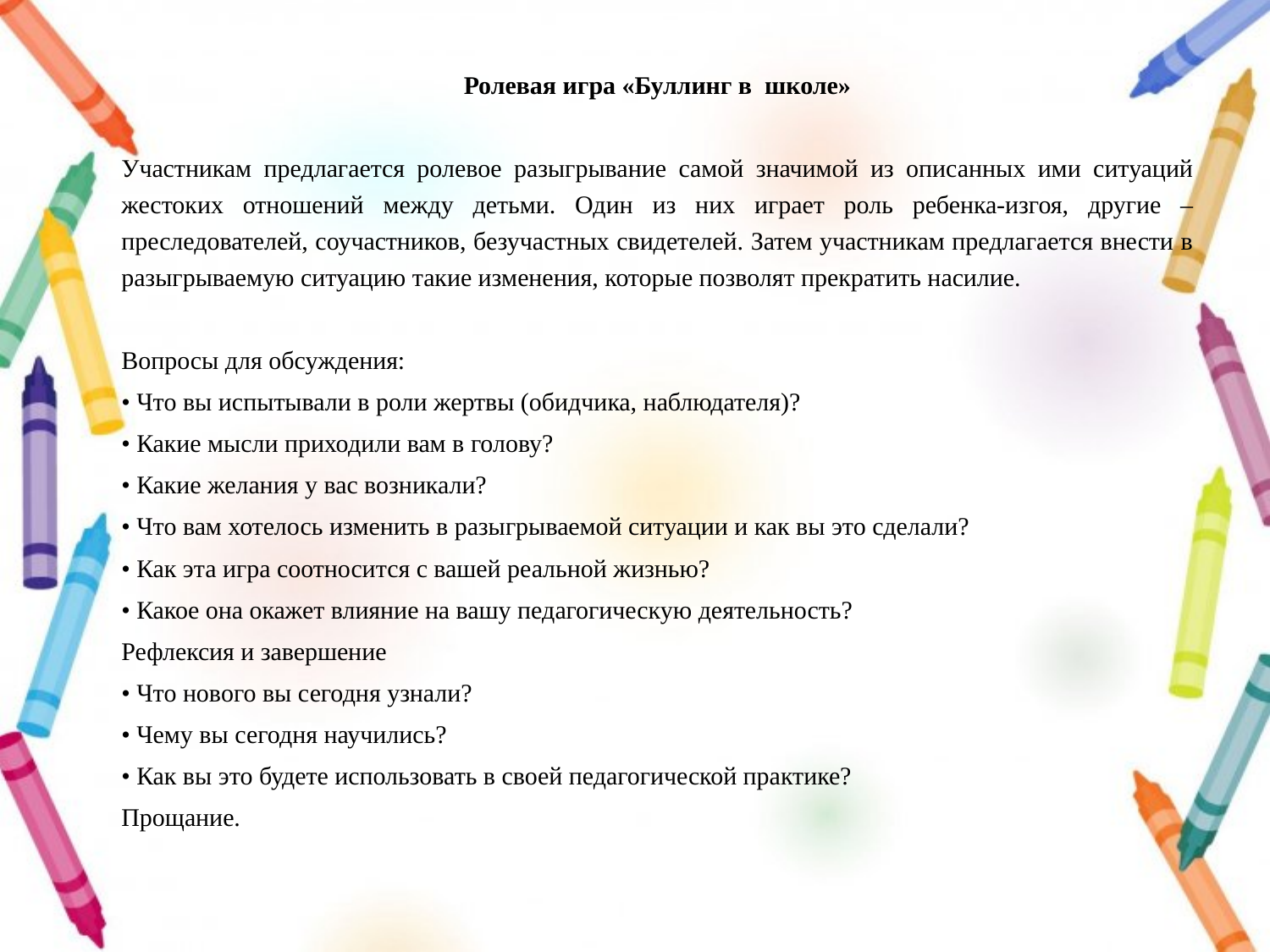

Ролевая игра «Буллинг в  школе»

Участникам предлагается ролевое разыгрывание самой значимой из описанных ими ситуаций жестоких отношений между детьми. Один из них играет роль ребенка-изгоя, другие – преследователей, соучастников, безучастных свидетелей. Затем участникам предлагается внести в разыгрываемую ситуацию такие изменения, которые позволят прекратить насилие.

Вопросы для обсуждения:
• Что вы испытывали в роли жертвы (обидчика, наблюдателя)?
• Какие мысли приходили вам в голову?
• Какие желания у вас возникали?
• Что вам хотелось изменить в разыгрываемой ситуации и как вы это сделали?
• Как эта игра соотносится с вашей реальной жизнью?
• Какое она окажет влияние на вашу педагогическую деятельность?
Рефлексия и завершение
• Что нового вы сегодня узнали?
• Чему вы сегодня научились?
• Как вы это будете использовать в своей педагогической практике?
Прощание.